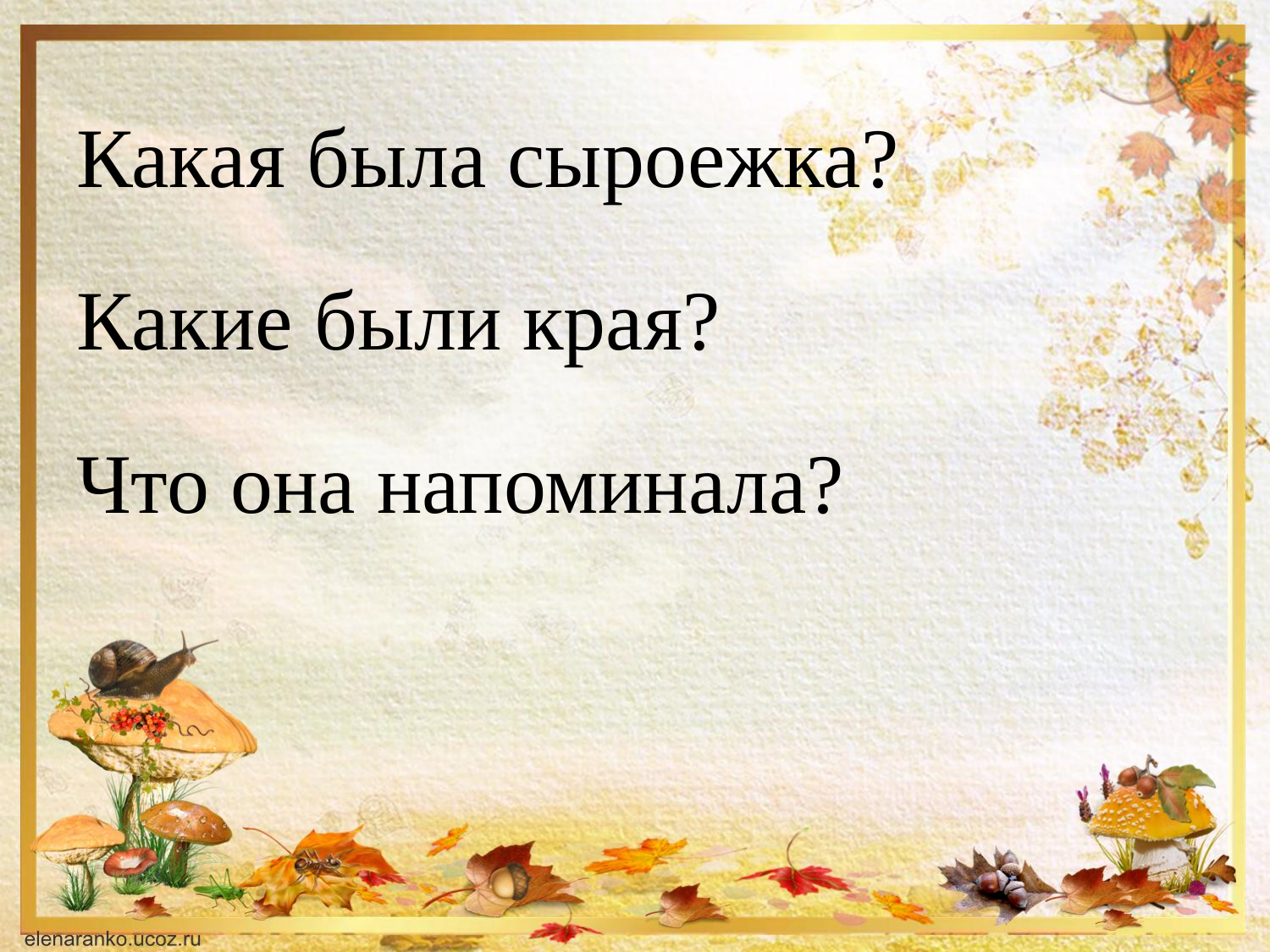

#
Какая была сыроежка?

Какие были края?

Что она напоминала?